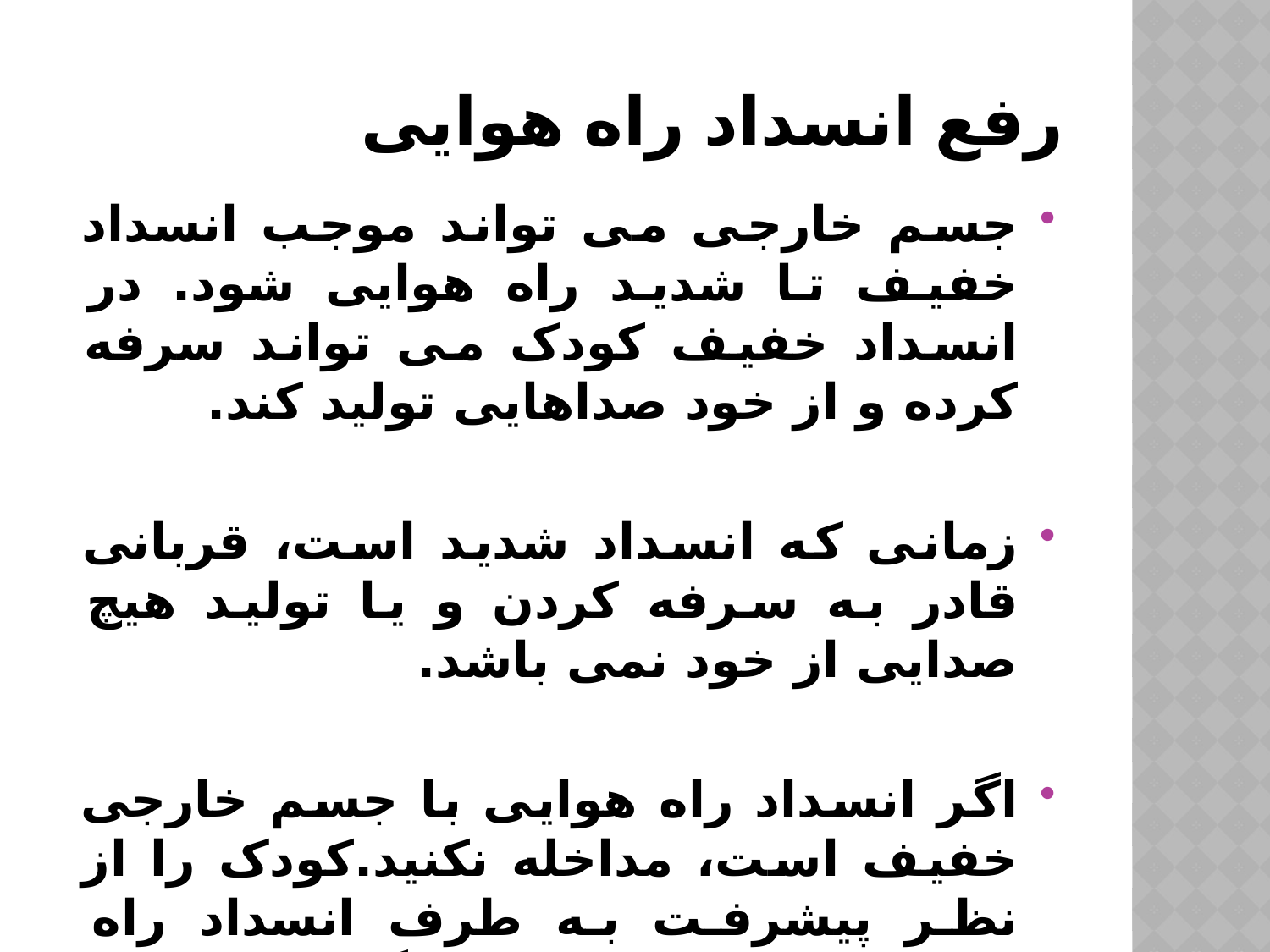

# رفع انسداد راه هوایی
جسم خارجی می تواند موجب انسداد خفیف تا شدید راه هوایی شود. در انسداد خفیف کودک می تواند سرفه کرده و از خود صداهایی تولید کند.

زمانی که انسداد شدید است، قربانی قادر به سرفه کردن و یا تولید هیچ صدایی از خود نمی باشد.

اگر انسداد راه هوایی با جسم خارجی خفیف است، مداخله نکنید.کودک را از نظر پیشرفت به طرف انسداد راه هوایی شدید تحت نظر بگیرید و به او اجازه دهید با سرفه کردن راه هوایی خود را پاک نماید.